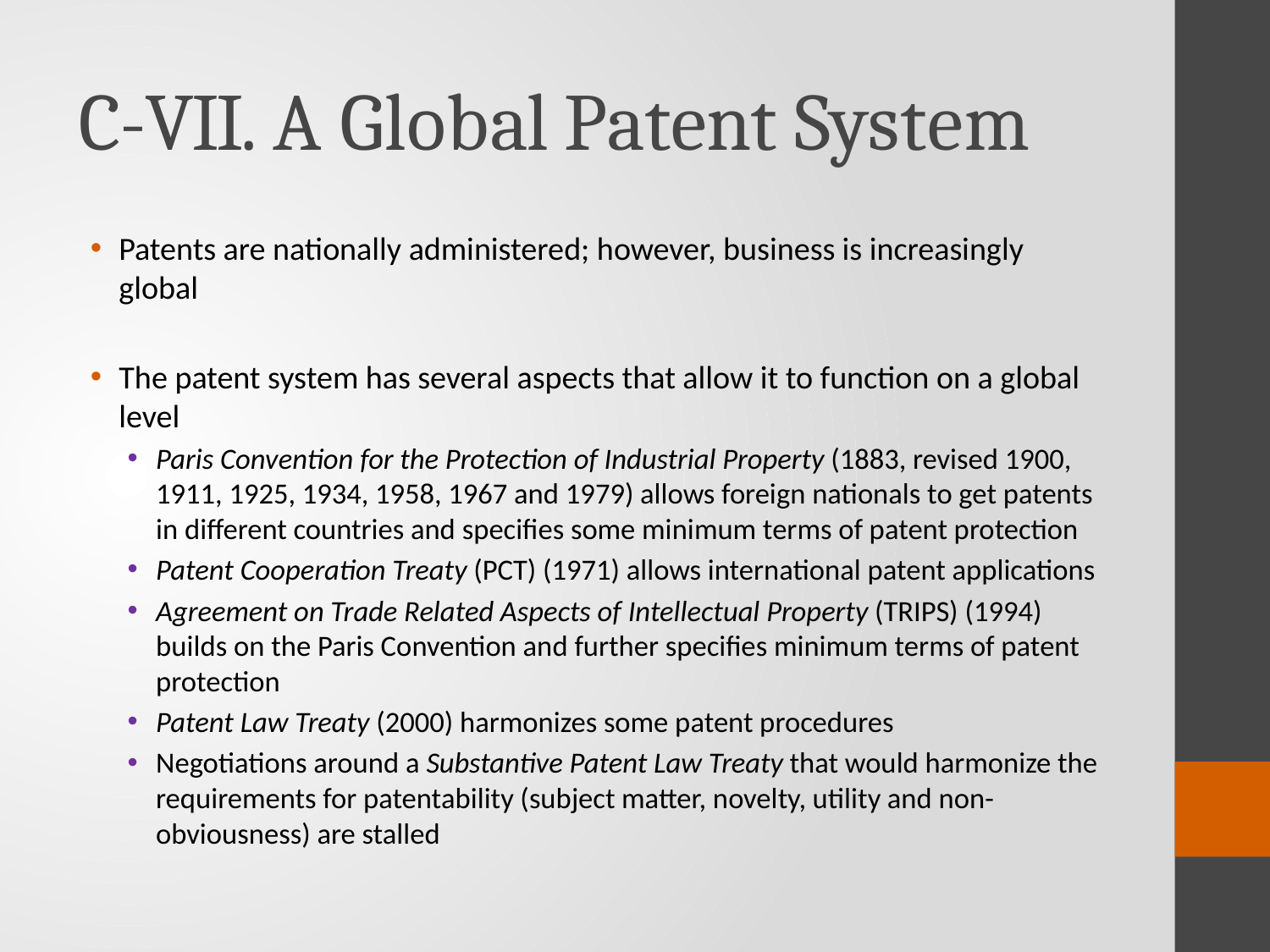

# C-VII. A Global Patent System
Patents are nationally administered; however, business is increasingly global

The patent system has several aspects that allow it to function on a global level
Paris Convention for the Protection of Industrial Property (1883, revised 1900, 1911, 1925, 1934, 1958, 1967 and 1979) allows foreign nationals to get patents in different countries and specifies some minimum terms of patent protection
Patent Cooperation Treaty (PCT) (1971) allows international patent applications
Agreement on Trade Related Aspects of Intellectual Property (TRIPS) (1994) builds on the Paris Convention and further specifies minimum terms of patent protection
Patent Law Treaty (2000) harmonizes some patent procedures
Negotiations around a Substantive Patent Law Treaty that would harmonize the requirements for patentability (subject matter, novelty, utility and non-obviousness) are stalled